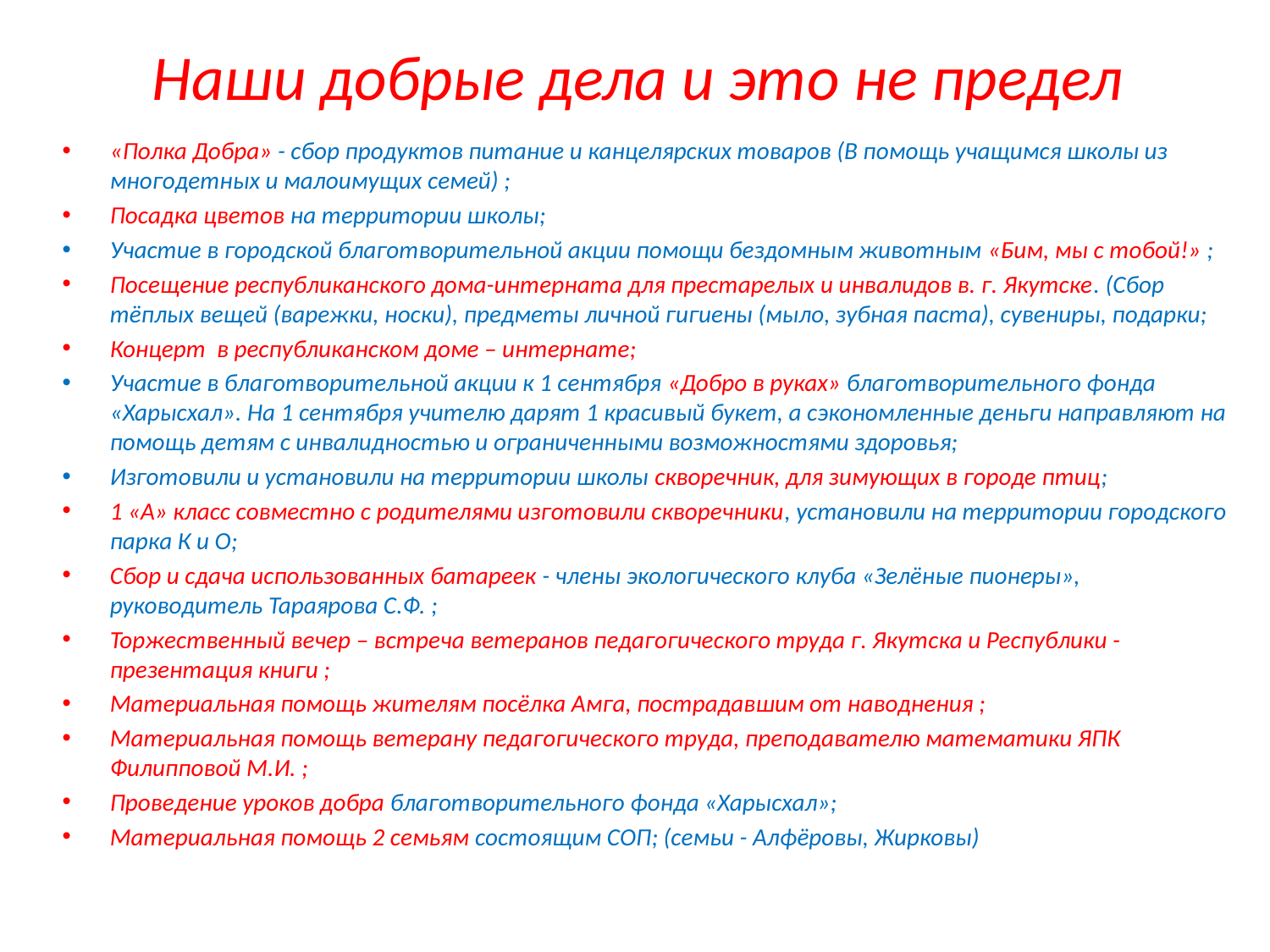

# Наши добрые дела и это не предел
«Полка Добра» - сбор продуктов питание и канцелярских товаров (В помощь учащимся школы из многодетных и малоимущих семей) ;
Посадка цветов на территории школы;
Участие в городской благотворительной акции помощи бездомным животным «Бим, мы с тобой!» ;
Посещение республиканского дома-интерната для престарелых и инвалидов в. г. Якутске. (Сбор тёплых вещей (варежки, носки), предметы личной гигиены (мыло, зубная паста), сувениры, подарки;
Концерт  в республиканском доме – интернате;
Участие в благотворительной акции к 1 сентября «Добро в руках» благотворительного фонда «Харысхал». На 1 сентября учителю дарят 1 красивый букет, а сэкономленные деньги направляют на помощь детям с инвалидностью и ограниченными возможностями здоровья;
Изготовили и установили на территории школы скворечник, для зимующих в городе птиц;
1 «А» класс совместно с родителями изготовили скворечники, установили на территории городского парка К и О;
Сбор и сдача использованных батареек - члены экологического клуба «Зелёные пионеры», руководитель Тараярова С.Ф. ;
Торжественный вечер – встреча ветеранов педагогического труда г. Якутска и Республики - презентация книги ;
Материальная помощь жителям посёлка Амга, пострадавшим от наводнения ;
Материальная помощь ветерану педагогического труда, преподавателю математики ЯПК Филипповой М.И. ;
Проведение уроков добра благотворительного фонда «Харысхал»;
Материальная помощь 2 семьям состоящим СОП; (семьи - Алфёровы, Жирковы)